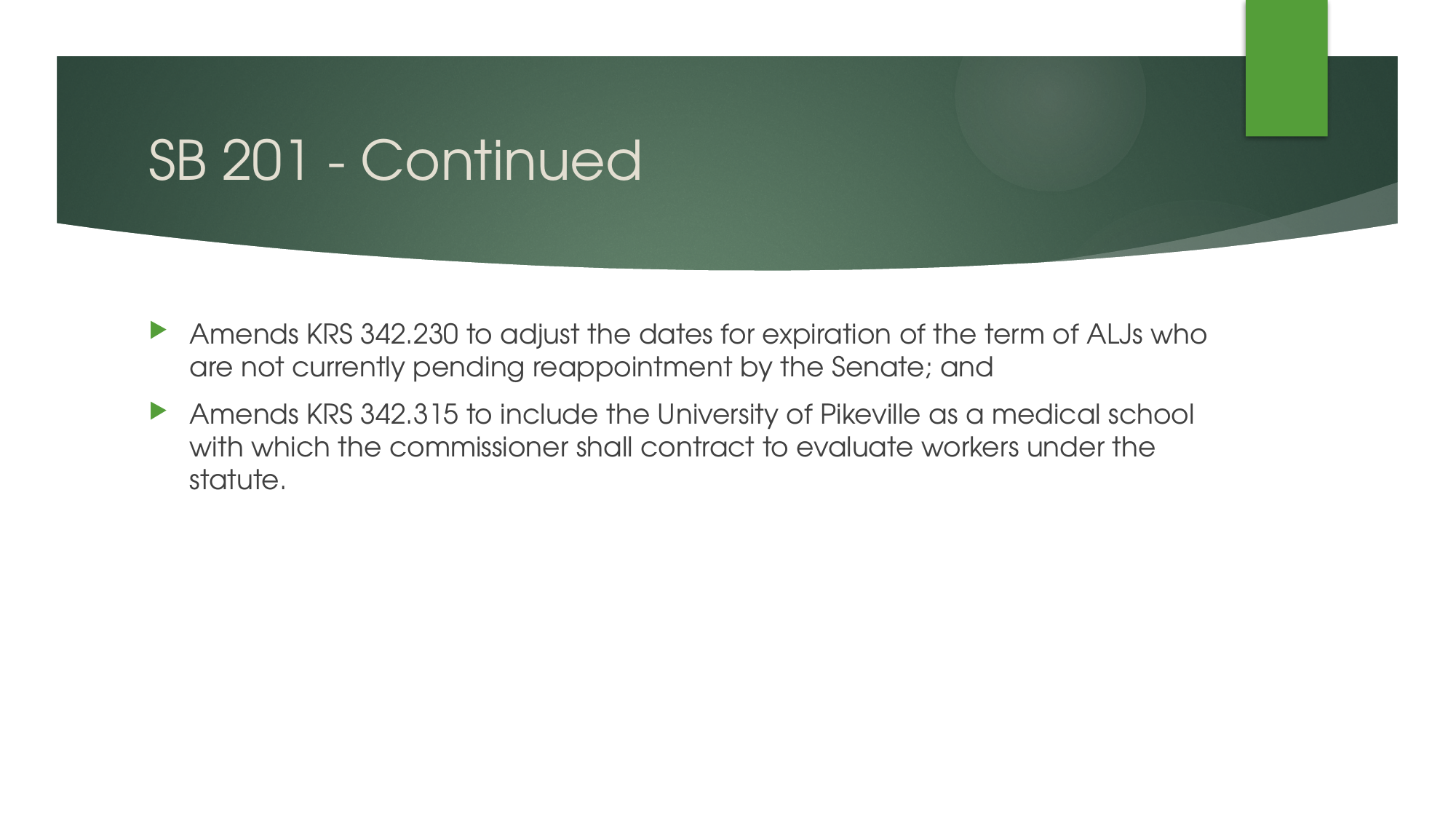

# SB 201 - Continued
Amends KRS 342.230 to adjust the dates for expiration of the term of ALJs who are not currently pending reappointment by the Senate; and
Amends KRS 342.315 to include the University of Pikeville as a medical school with which the commissioner shall contract to evaluate workers under the statute.